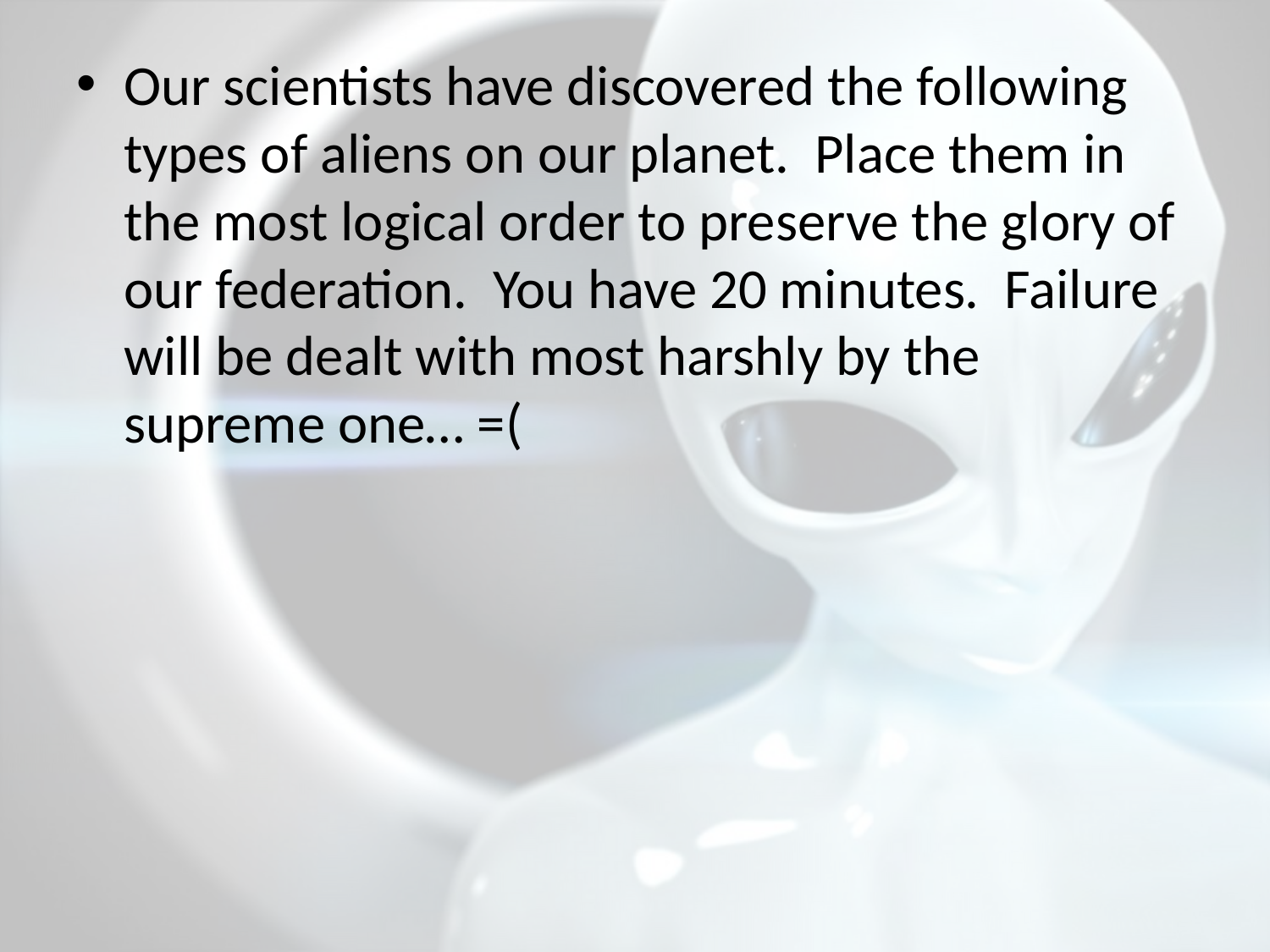

Our scientists have discovered the following types of aliens on our planet.  Place them in the most logical order to preserve the glory of our federation.  You have 20 minutes.  Failure will be dealt with most harshly by the supreme one… =(